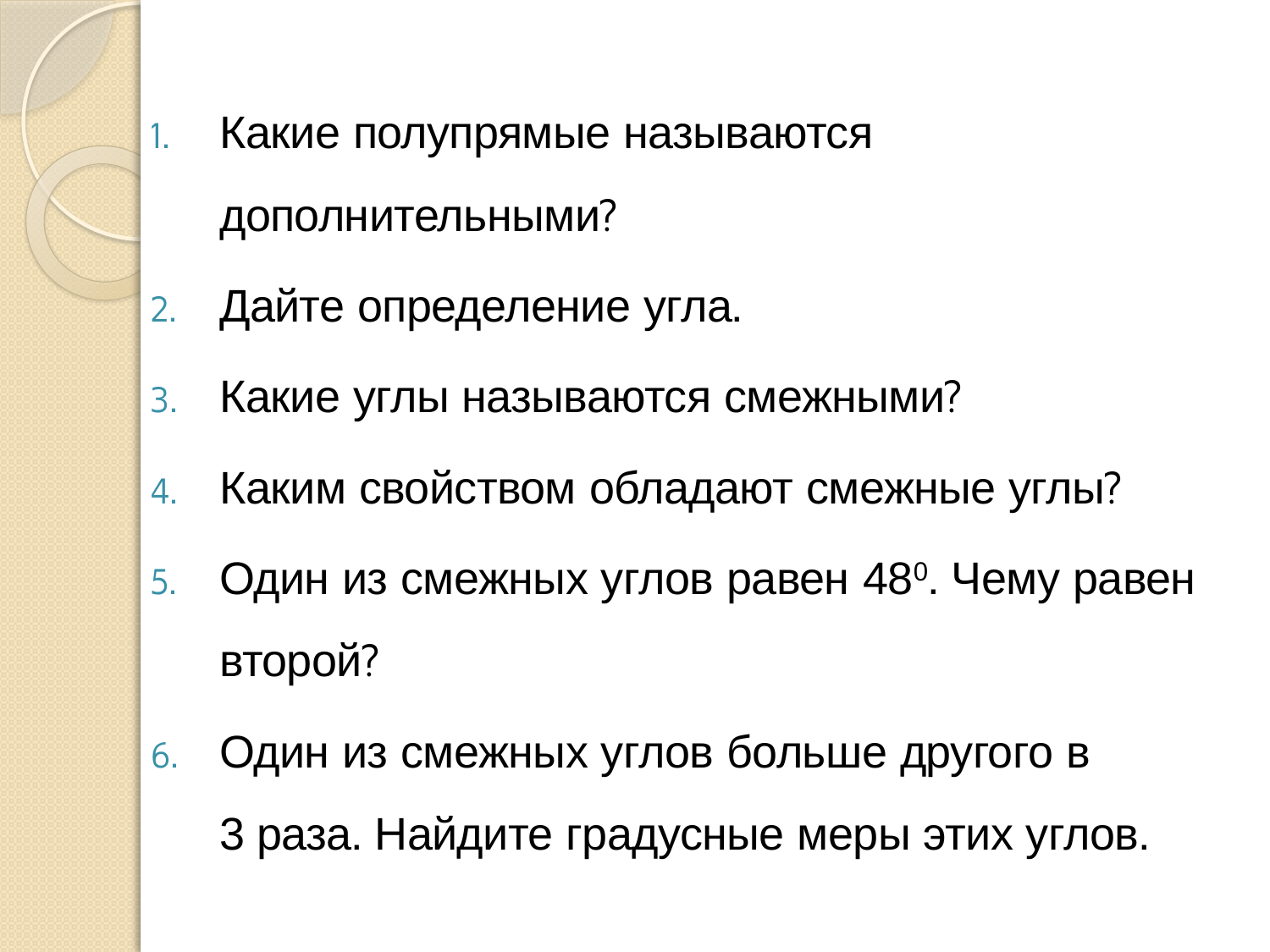

Какие полупрямые называются дополнительными?
Дайте определение угла.
Какие углы называются смежными?
Каким свойством обладают смежные углы?
Один из смежных углов равен 480. Чему равен второй?
Один из смежных углов больше другого в
3 раза. Найдите градусные меры этих углов.